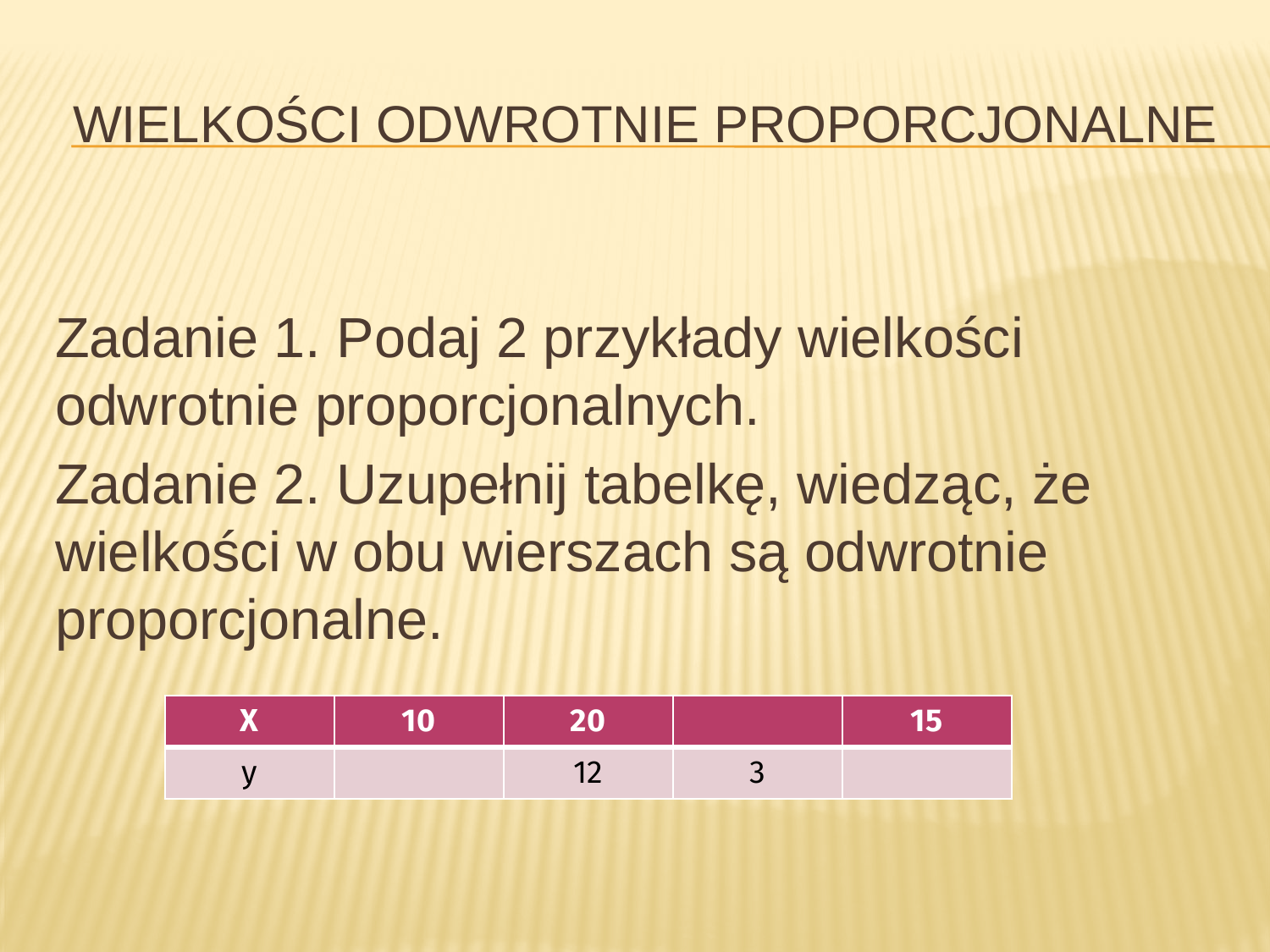

# Wielkości odwrotnie proporcjonalne

Zadanie 1. Podaj 2 przykłady wielkości odwrotnie proporcjonalnych.
Zadanie 2. Uzupełnij tabelkę, wiedząc, że wielkości w obu wierszach są odwrotnie proporcjonalne.

| X | 10 | 20 |  | 15 |
| --- | --- | --- | --- | --- |
| y |  | 12 | 3 |  |